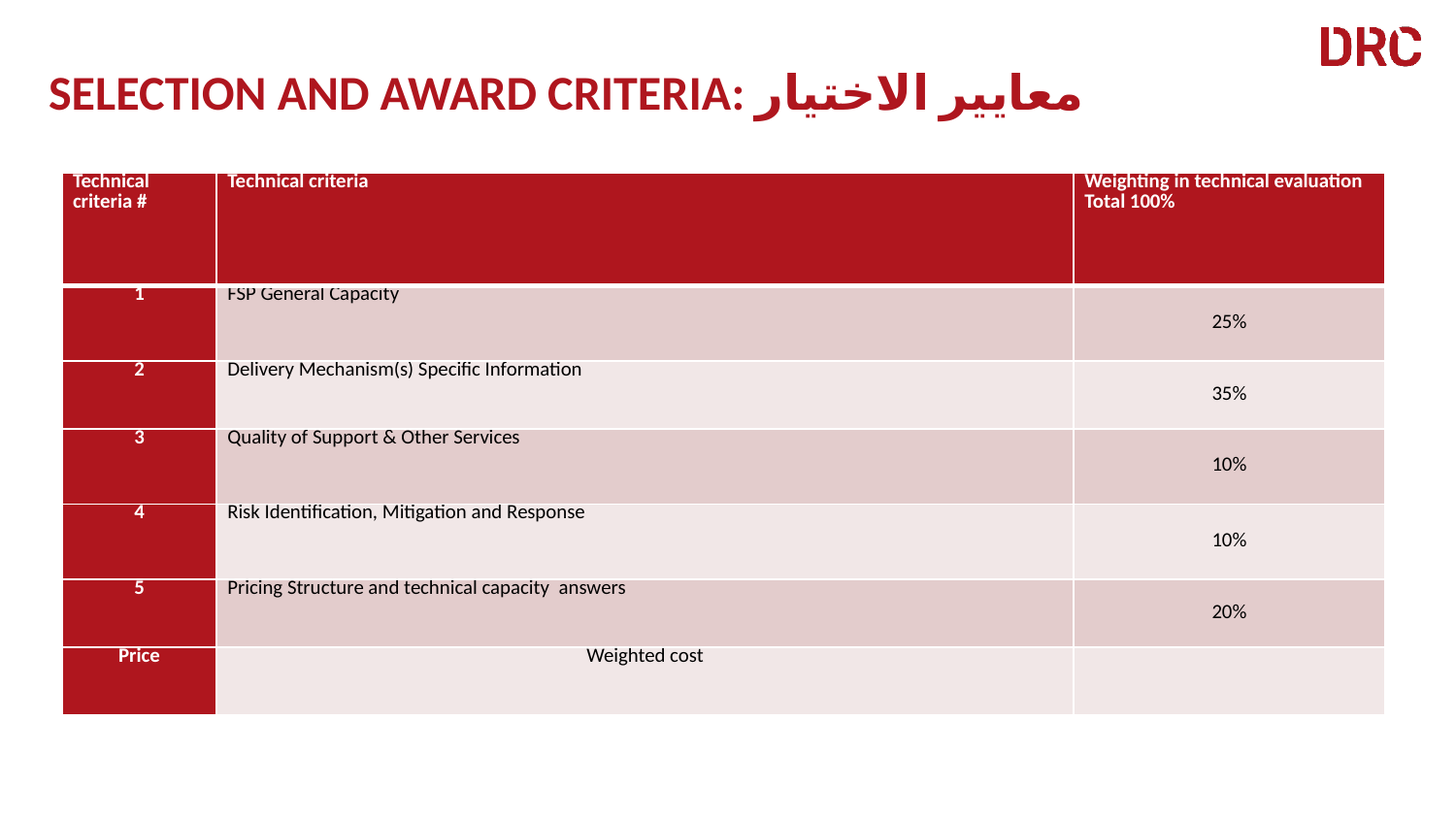

SELECTION AND AWARD CRITERIA: معايير الاختيار
| Technical criteria # | Technical criteria | Weighting in technical evaluation Total 100% |
| --- | --- | --- |
| 1 | FSP General Capacity | 25% |
| 2 | Delivery Mechanism(s) Specific Information | 35% |
| 3 | Quality of Support & Other Services | 10% |
| 4 | Risk Identification, Mitigation and Response | 10% |
| 5 | Pricing Structure and technical capacity answers | 20% |
| Price | Weighted cost |  |